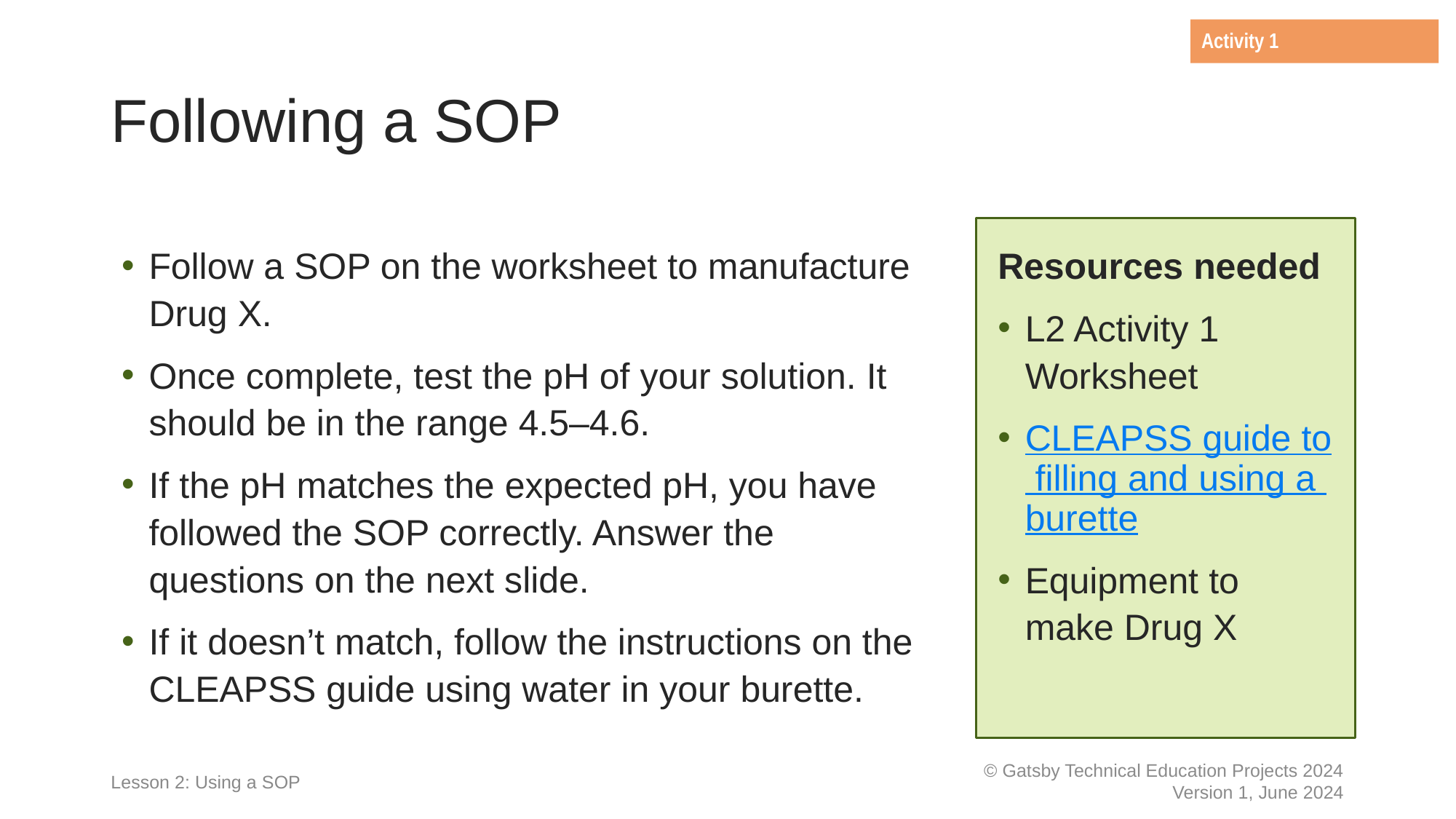

Activity 1
# Following a SOP
Follow a SOP on the worksheet to manufacture Drug X.
Once complete, test the pH of your solution. It should be in the range 4.5–4.6.
If the pH matches the expected pH, you have followed the SOP correctly. Answer the questions on the next slide.
If it doesn’t match, follow the instructions on the CLEAPSS guide using water in your burette.
Resources needed
L2 Activity 1 Worksheet
CLEAPSS guide to filling and using a burette
Equipment to make Drug X

Lesson 2: Using a SOP